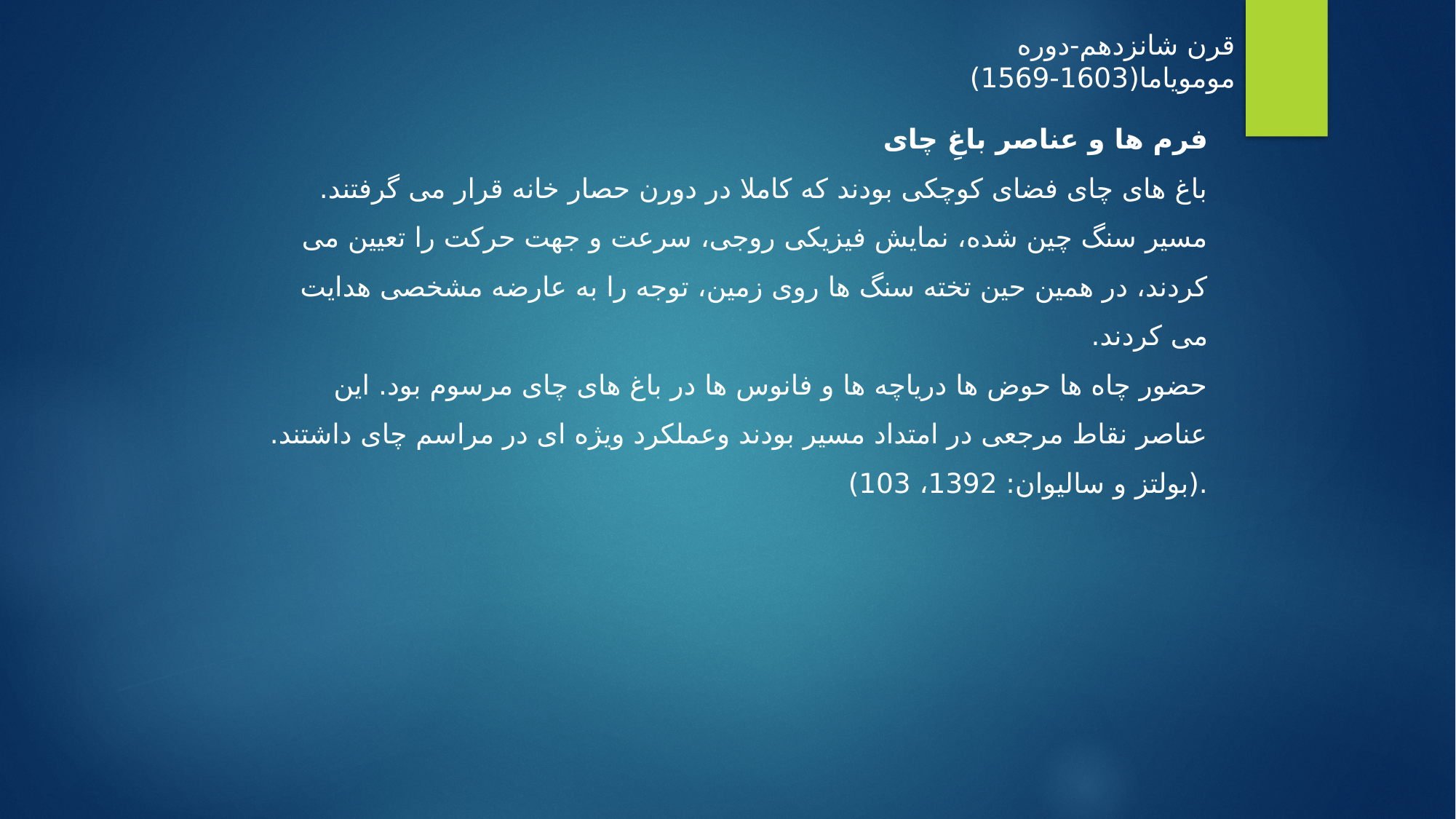

قرن شانزدهم-دوره مومویاما(1603-1569)
فرم ها و عناصر باغِ چای
باغ های چای فضای کوچکی بودند که کاملا در دورن حصار خانه قرار می گرفتند. مسیر سنگ چین شده، نمایش فیزیکی روجی، سرعت و جهت حرکت را تعیین می کردند، در همین حین تخته سنگ ها روی زمین، توجه را به عارضه مشخصی هدایت می کردند.
حضور چاه ها حوض ها دریاچه ها و فانوس ها در باغ های چای مرسوم بود. این عناصر نقاط مرجعی در امتداد مسیر بودند وعملکرد ویژه ای در مراسم چای داشتند. .(بولتز و سالیوان: 1392، 103)